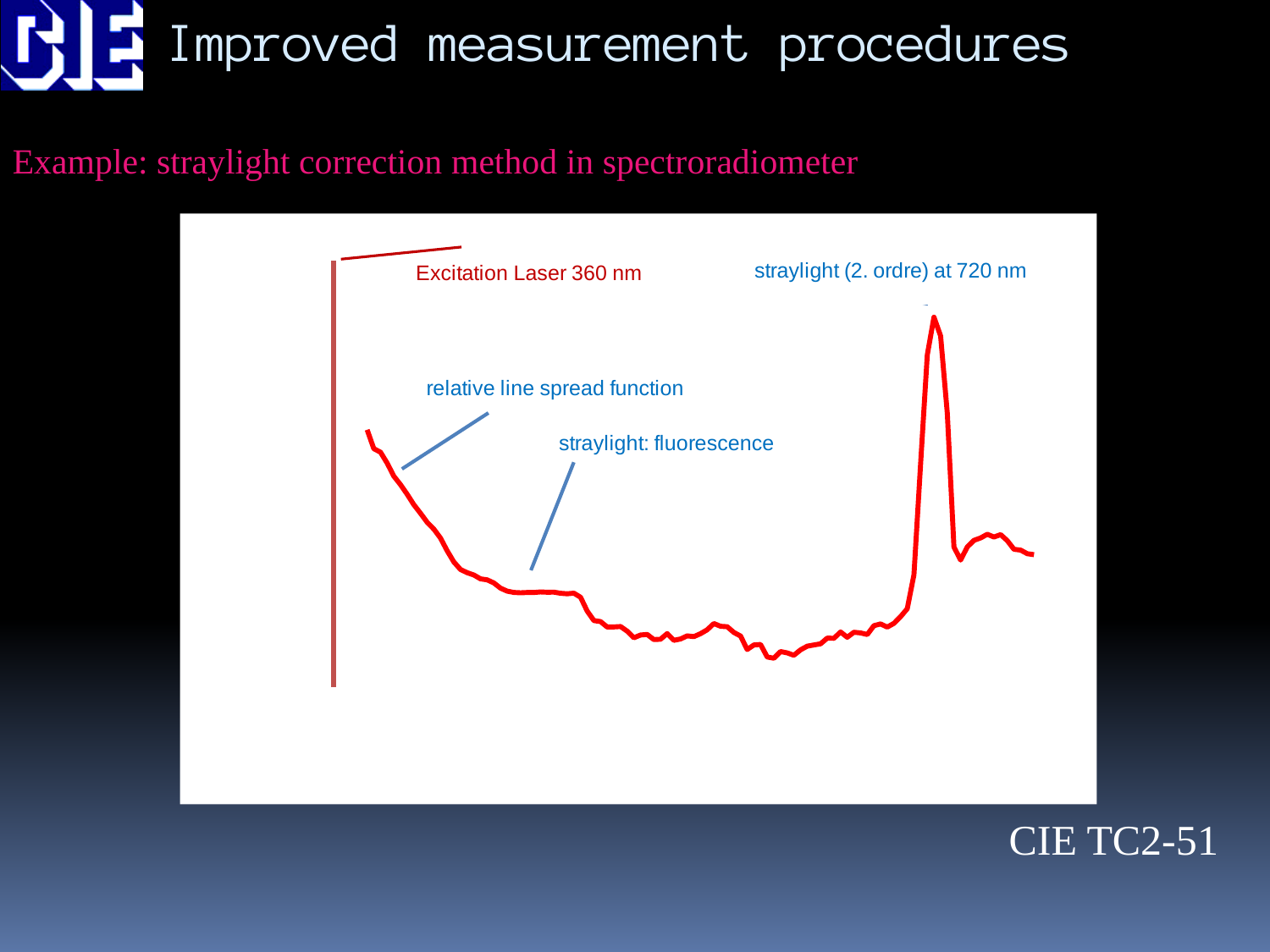

# Improved measurement procedures
Example: straylight correction method in spectroradiometer

### Chart

| Category |  |  |
|---|---|---|
CIE TC2-51